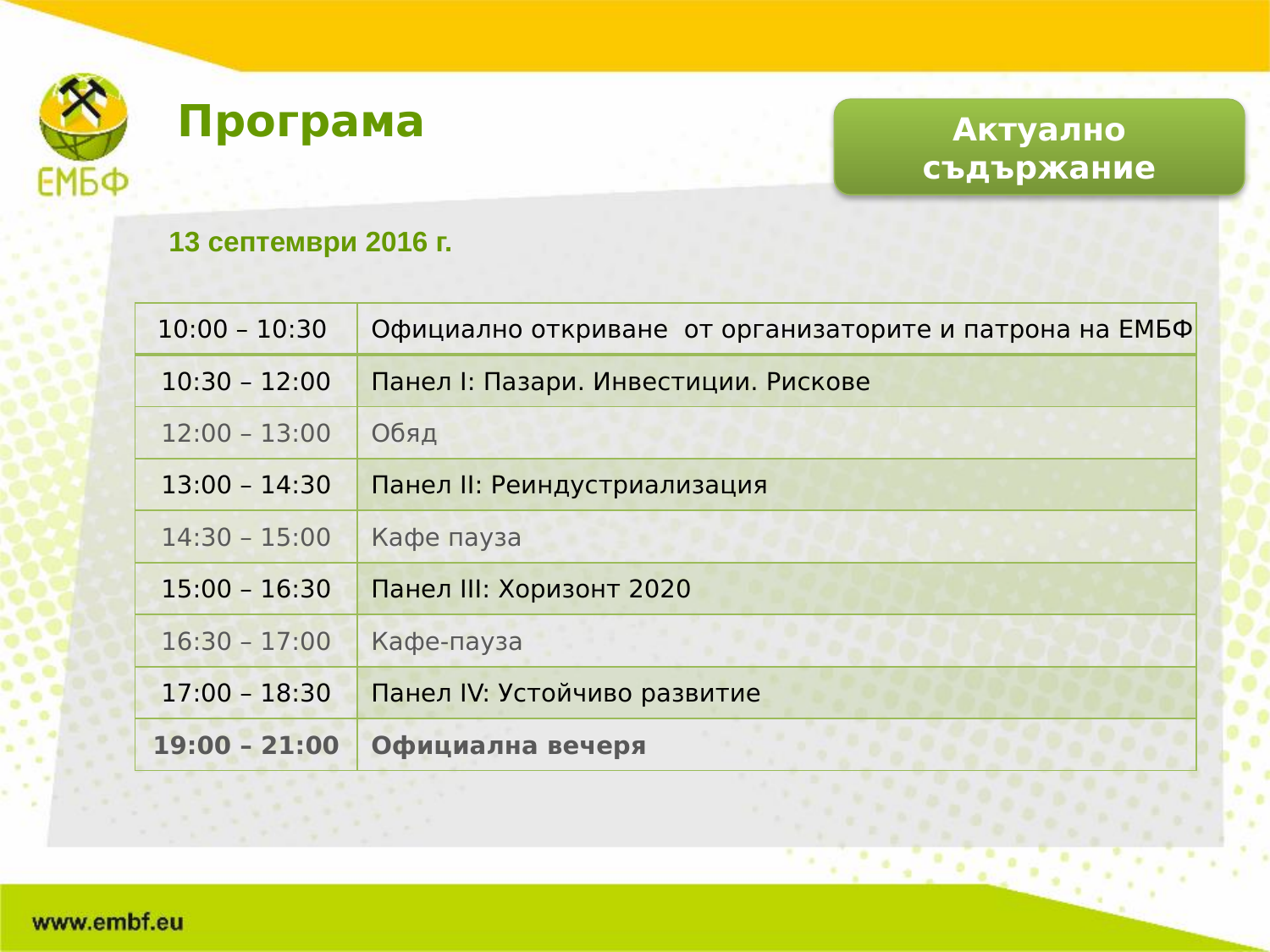

Програма
Актуално съдържание
#
13 септември 2016 г.

| 10:00 – 10:30 | Официално откриване от организаторите и патрона на ЕМБФ |
| --- | --- |
| 10:30 – 12:00 | Панел І: Пазари. Инвестиции. Рискове |
| 12:00 – 13:00 | Обяд |
| 13:00 – 14:30 | Панел ІІ: Реиндустриализация |
| 14:30 – 15:00 | Кафе пауза |
| 15:00 – 16:30 | Панел ІІІ: Хоризонт 2020 |
| 16:30 – 17:00 | Кафе-пауза |
| 17:00 – 18:30 | Панел ІV: Устойчиво развитие |
| 19:00 – 21:00 | Официална вечеря |